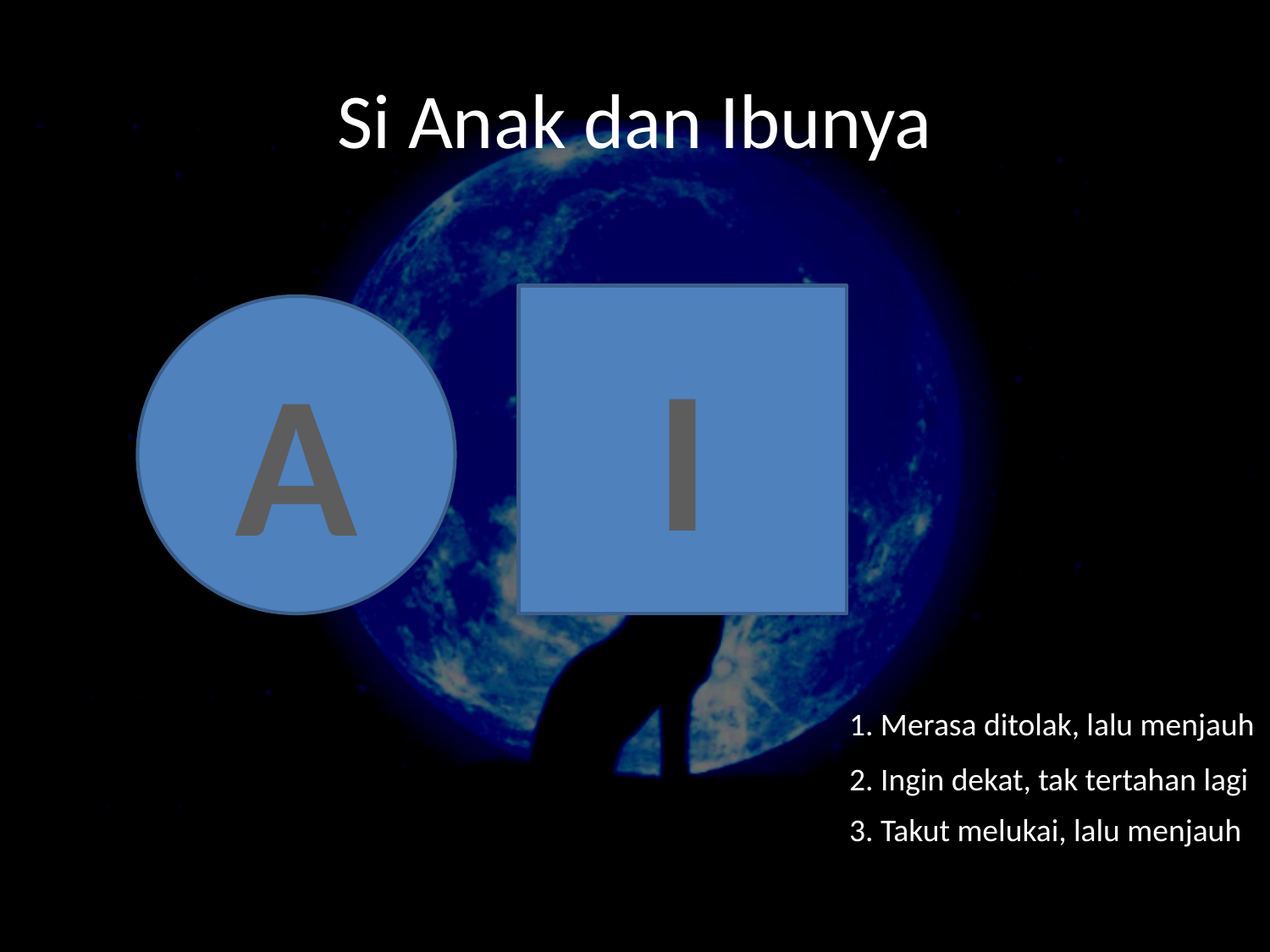

# Si Anak dan Ibunya
I
A
1. Merasa ditolak, lalu menjauh
2. Ingin dekat, tak tertahan lagi
3. Takut melukai, lalu menjauh